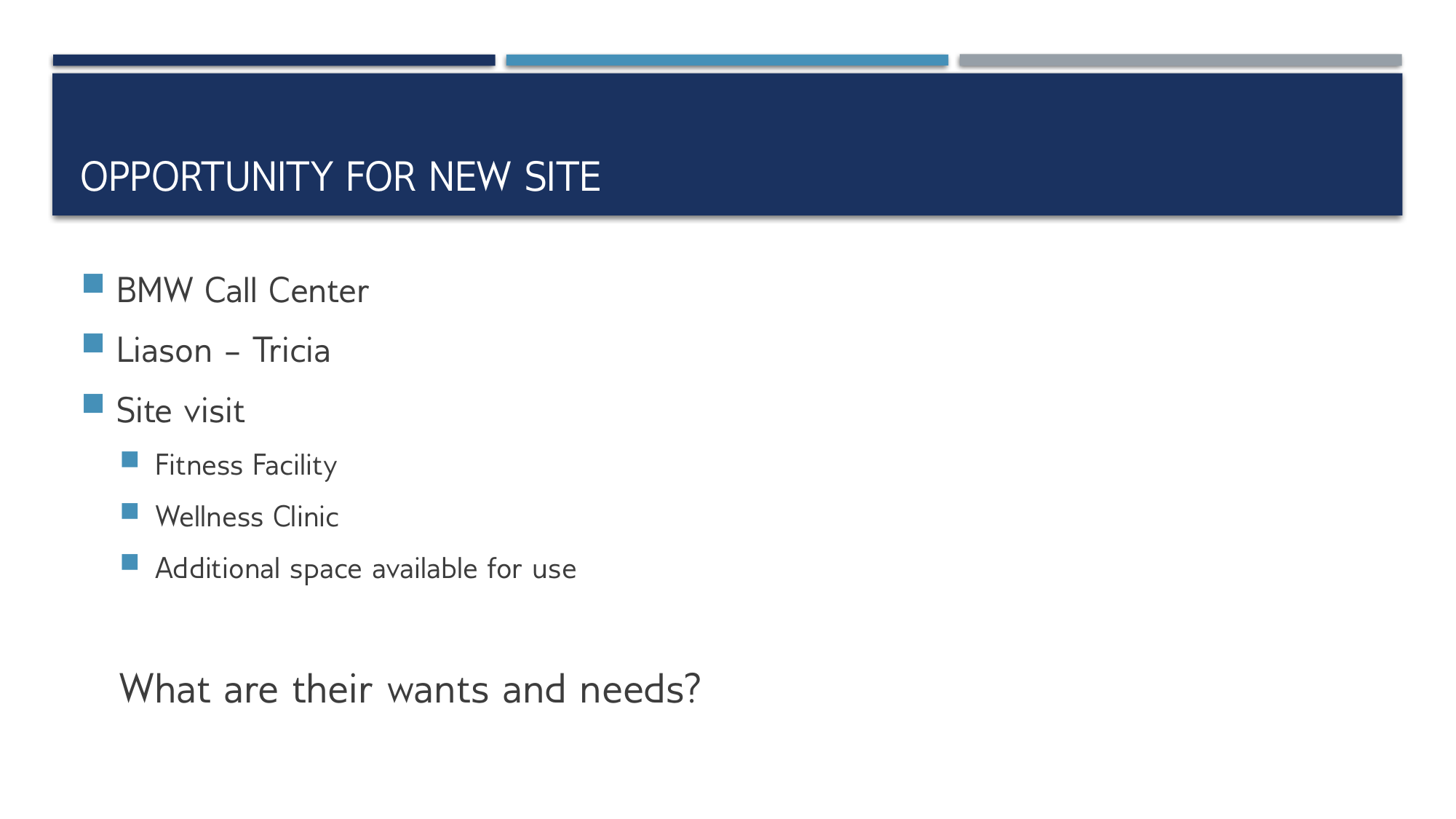

# Opportunity for new site
BMW Call Center
Liason – Tricia
Site visit
Fitness Facility
Wellness Clinic
Additional space available for use

What are their wants and needs?